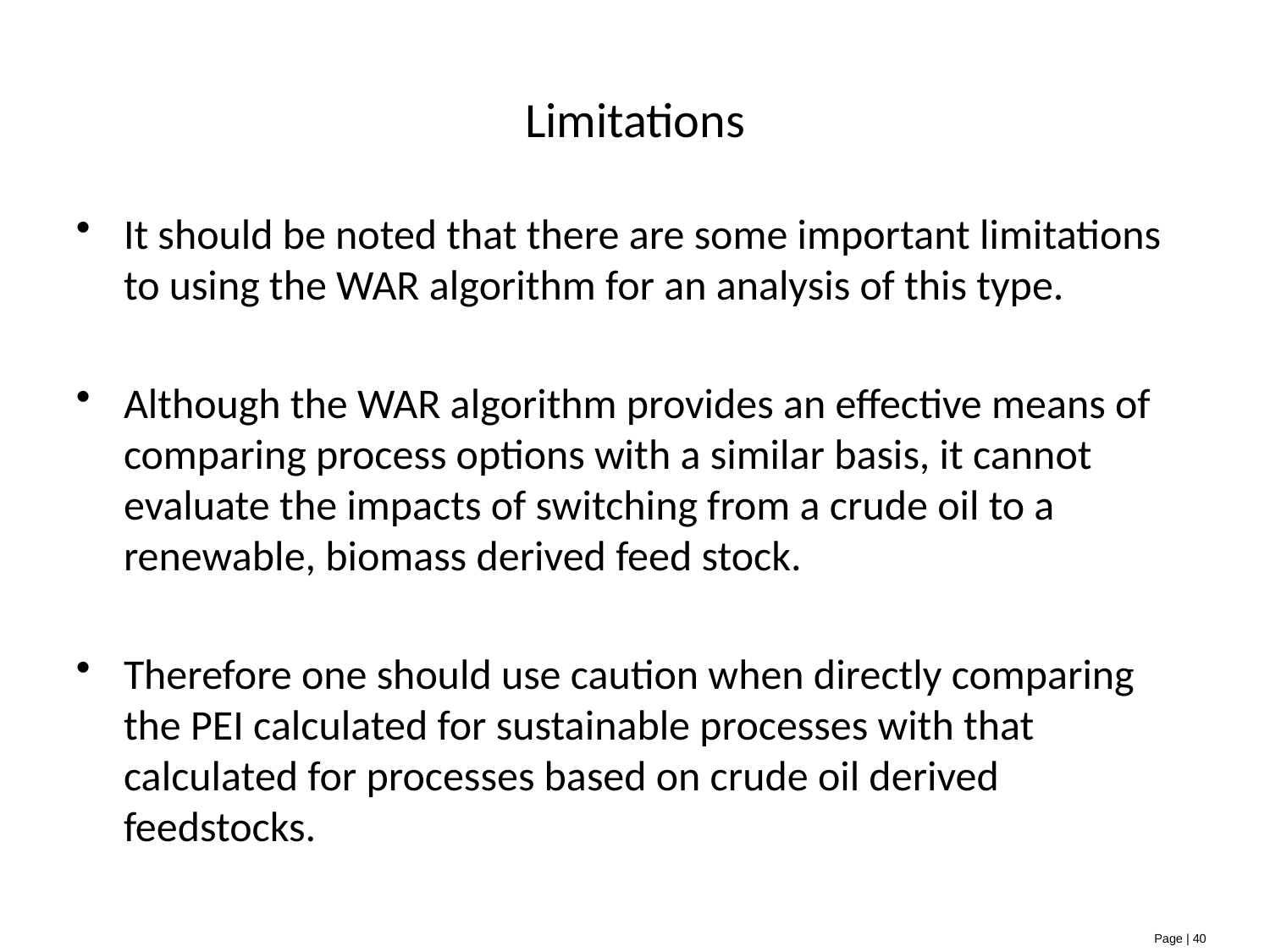

# Limitations
It should be noted that there are some important limitations to using the WAR algorithm for an analysis of this type.

Although the WAR algorithm provides an effective means of comparing process options with a similar basis, it cannot evaluate the impacts of switching from a crude oil to a renewable, biomass derived feed stock.

Therefore one should use caution when directly comparing the PEI calculated for sustainable processes with that calculated for processes based on crude oil derived feedstocks.